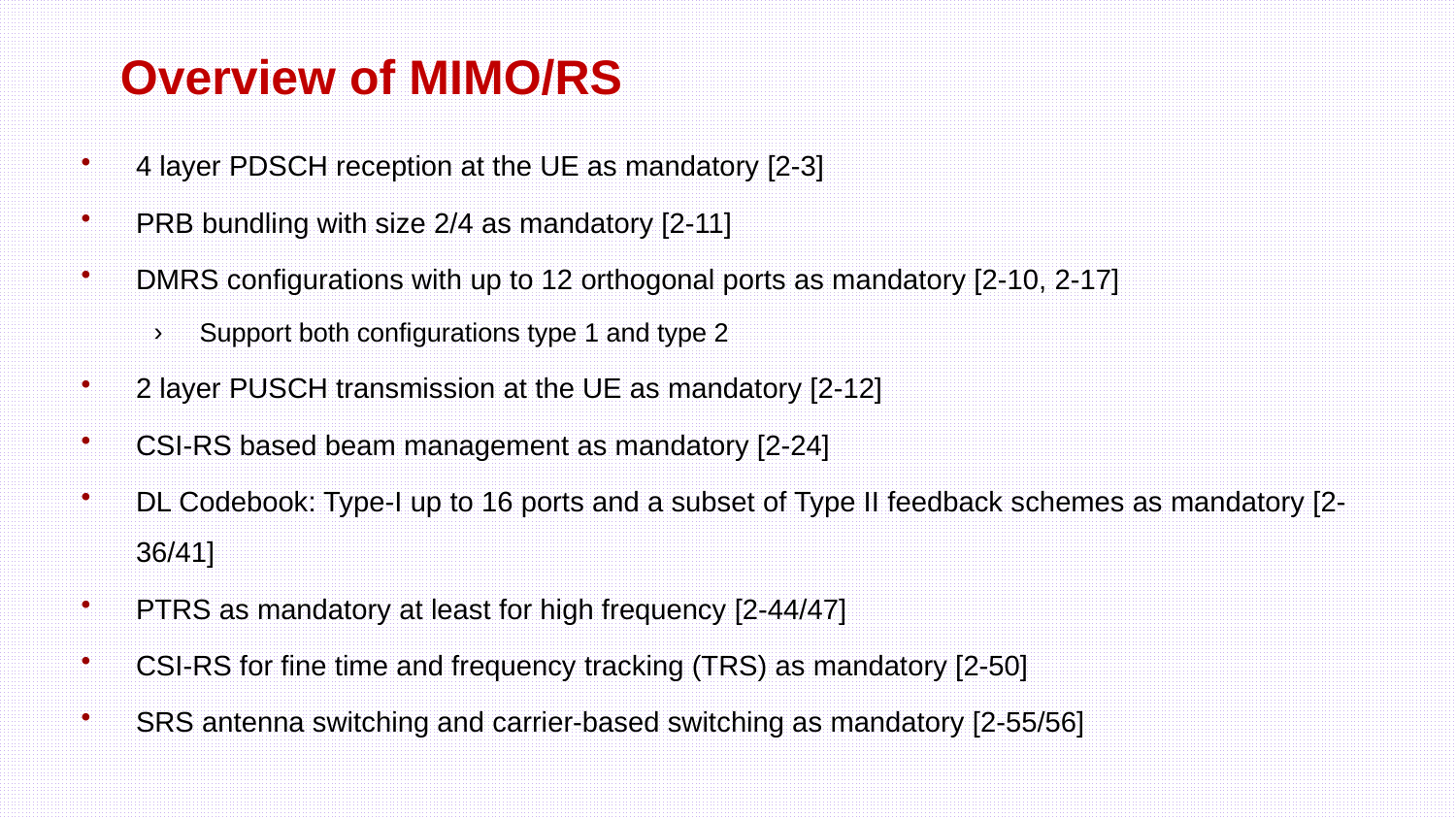

# Overview of MIMO/RS
4 layer PDSCH reception at the UE as mandatory [2-3]
PRB bundling with size 2/4 as mandatory [2-11]
DMRS configurations with up to 12 orthogonal ports as mandatory [2-10, 2-17]
Support both configurations type 1 and type 2
2 layer PUSCH transmission at the UE as mandatory [2-12]
CSI-RS based beam management as mandatory [2-24]
DL Codebook: Type-I up to 16 ports and a subset of Type II feedback schemes as mandatory [2-36/41]
PTRS as mandatory at least for high frequency [2-44/47]
CSI-RS for fine time and frequency tracking (TRS) as mandatory [2-50]
SRS antenna switching and carrier-based switching as mandatory [2-55/56]